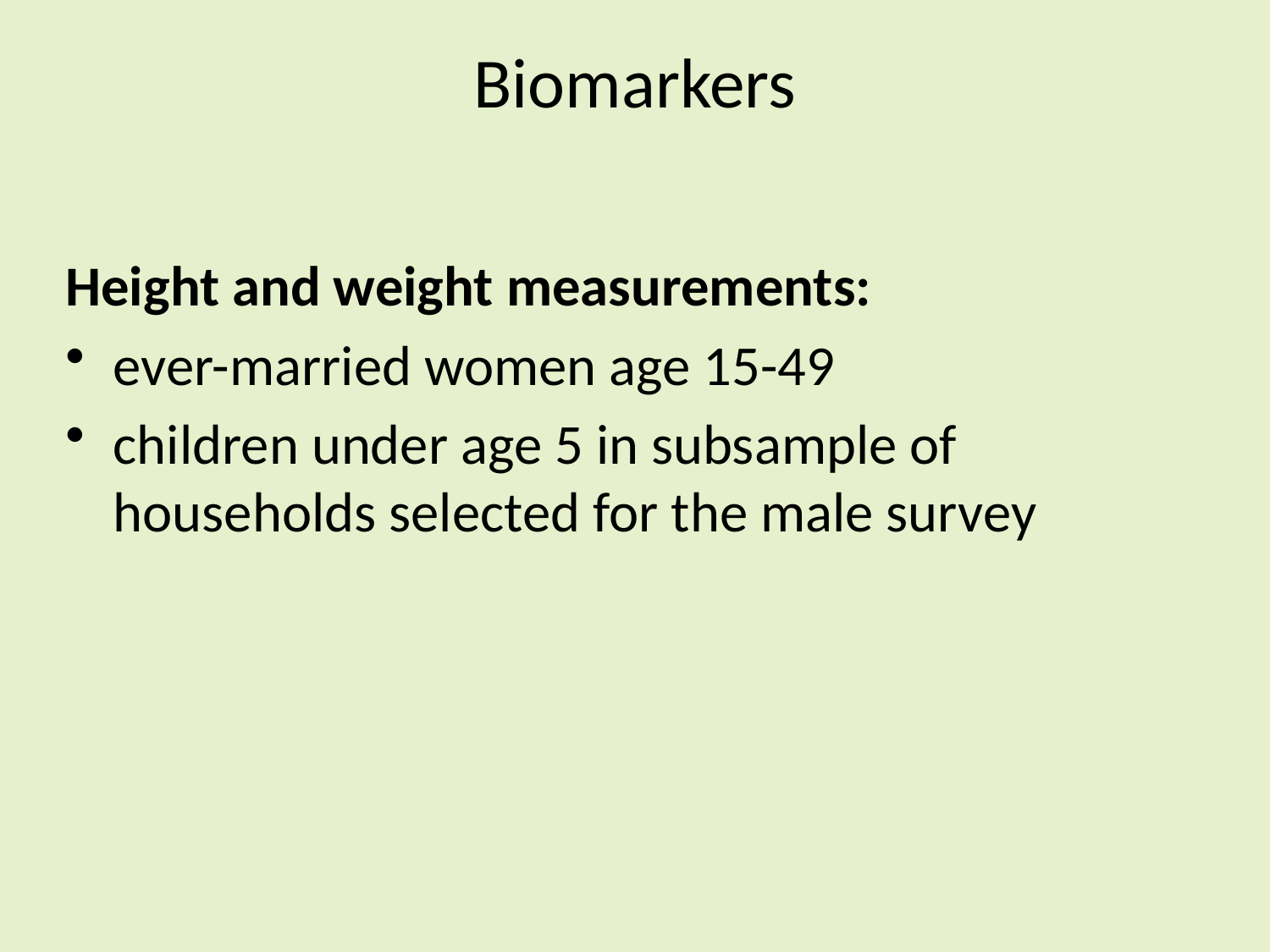

# Biomarkers
Height and weight measurements:
ever-married women age 15-49
children under age 5 in subsample of households selected for the male survey